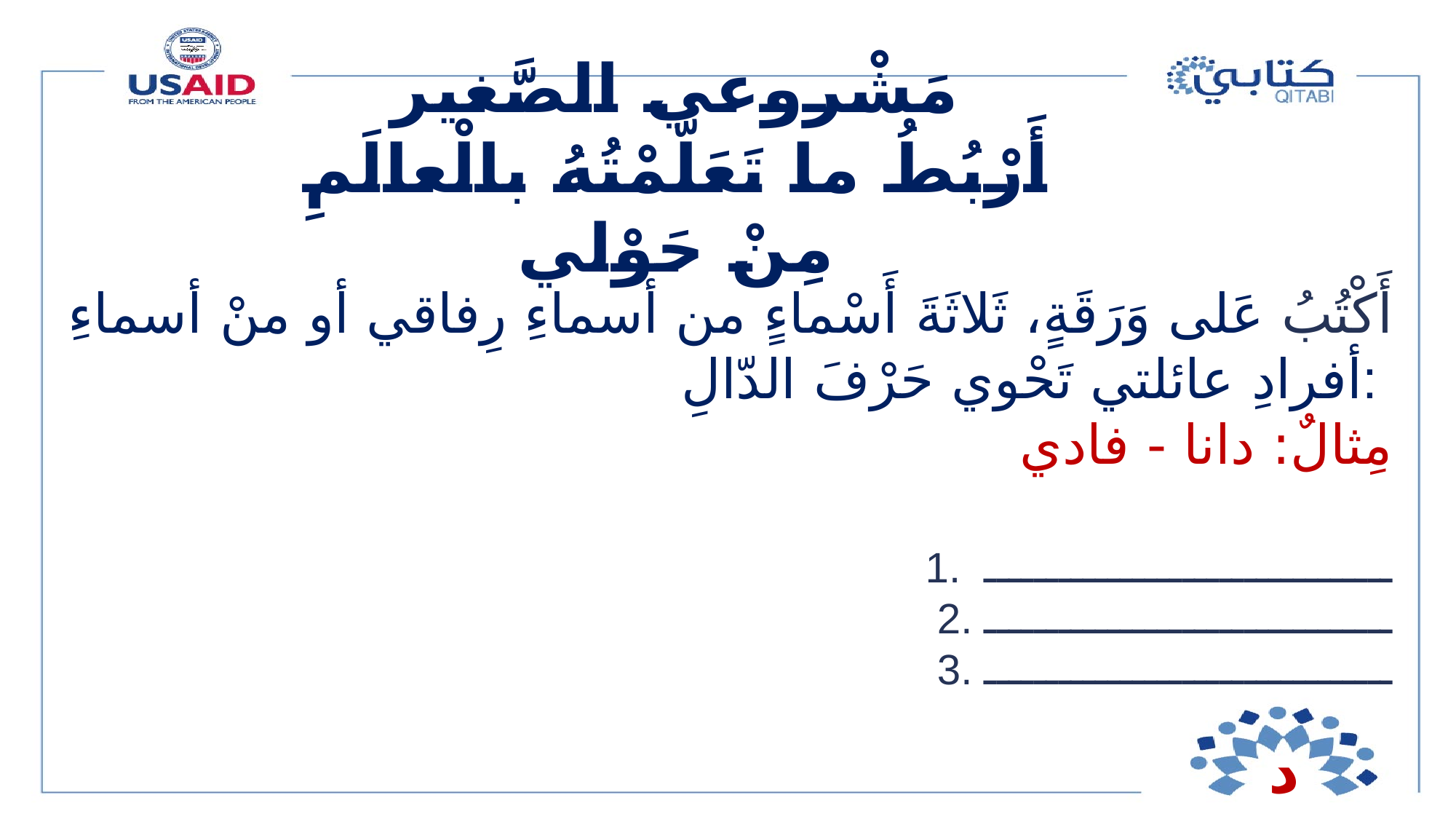

# مَشْروعي الصَّغير أَرْبُطُ ما تَعَلّمْتُهُ بالْعالَمِ مِنْ حَوْلي

أَكْتُبُ عَلى وَرَقَةٍ، ثَلاثَةَ أَسْماءٍ من أسماءِ رِفاقي أو منْ أسماءِ أفرادِ عائلتي تَحْوي حَرْفَ الدّالِ:
مِثالٌ: دانا - فادي

1.  ـــــــــــــــــــــــــــــــــ
2. ـــــــــــــــــــــــــــــــــ
3. ـــــــــــــــــــــــــــــــــ
د